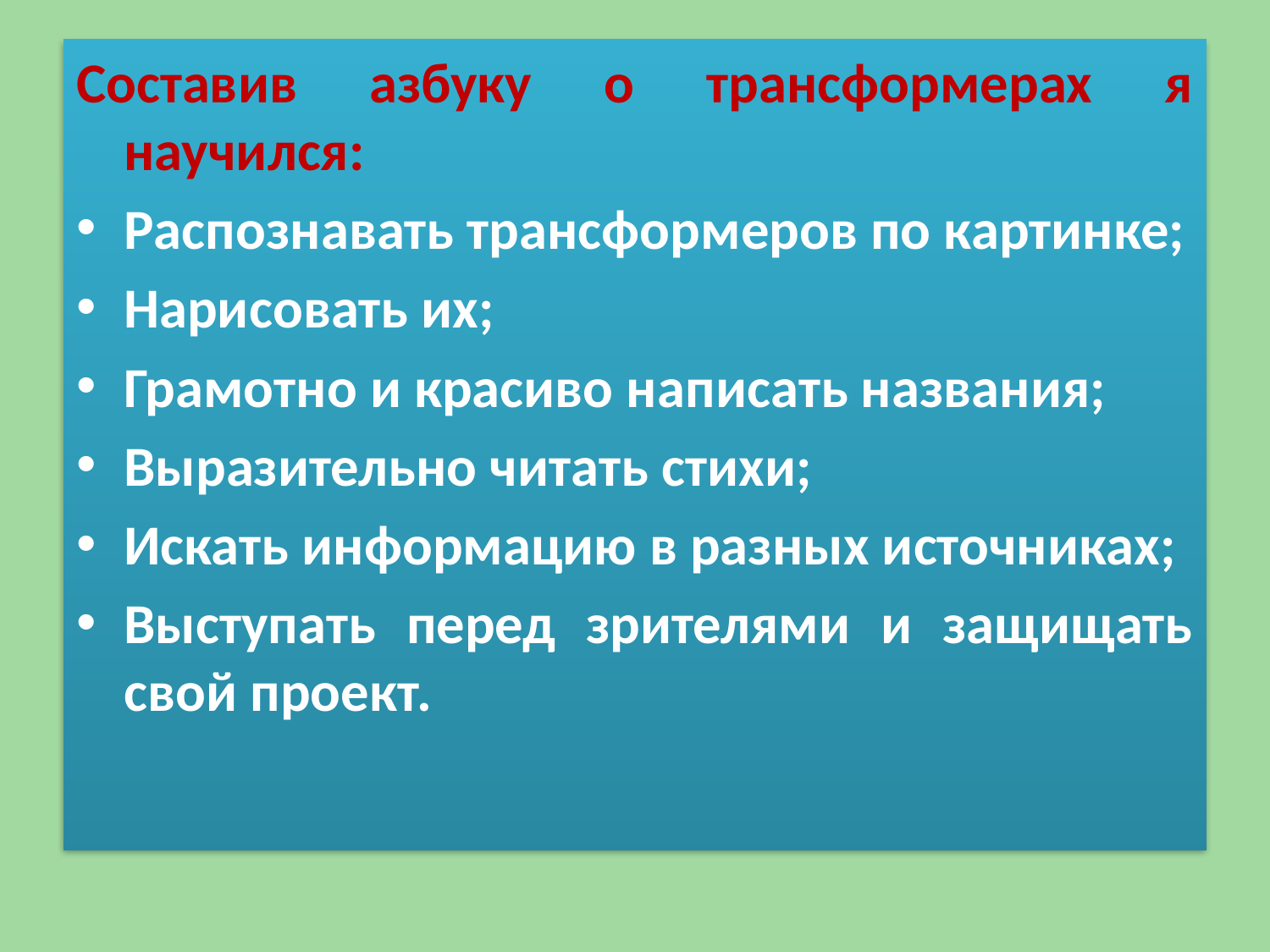

Составив азбуку о трансформерах я научился:
Распознавать трансформеров по картинке;
Нарисовать их;
Грамотно и красиво написать названия;
Выразительно читать стихи;
Искать информацию в разных источниках;
Выступать перед зрителями и защищать свой проект.